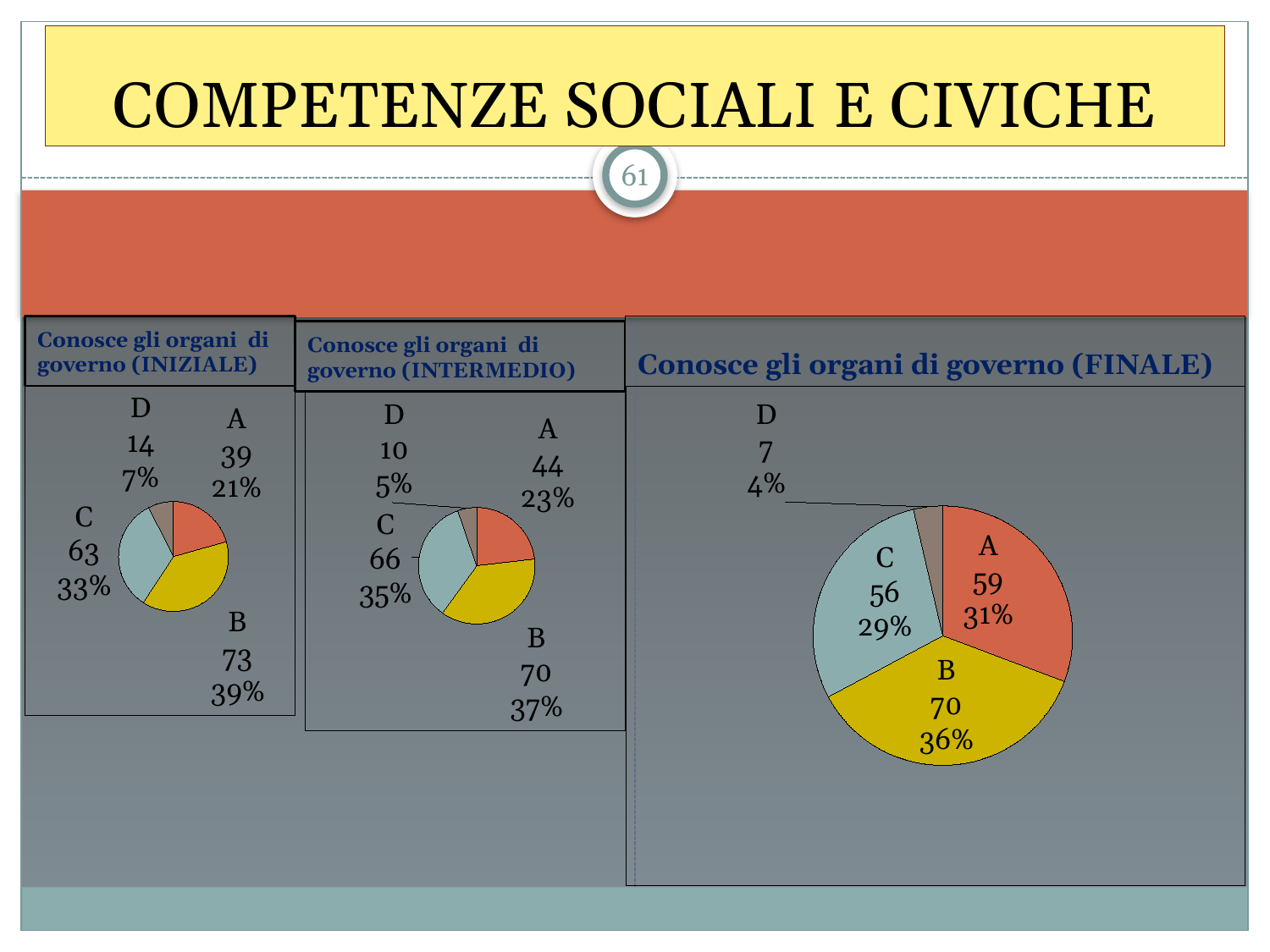

# COMPETENZE SOCIALI E CIVICHE
61
Conosce gli organi  di governo (INIZIALE)
Conosce gli organi di governo (FINALE)
Conosce gli organi  di governo (INTERMEDIO)

### Chart

| Category | Colonna1 |
|---|---|
| A | 39.0 |
| B | 73.0 |
| C | 63.0 |
| D | 14.0 |

### Chart

| Category | Vendite |
|---|---|
| A | 59.0 |
| B | 70.0 |
| C | 56.0 |
| D | 7.0 |

### Chart

| Category | Vendite |
|---|---|
| A | 44.0 |
| B | 70.0 |
| C | 66.0 |
| D | 10.0 |